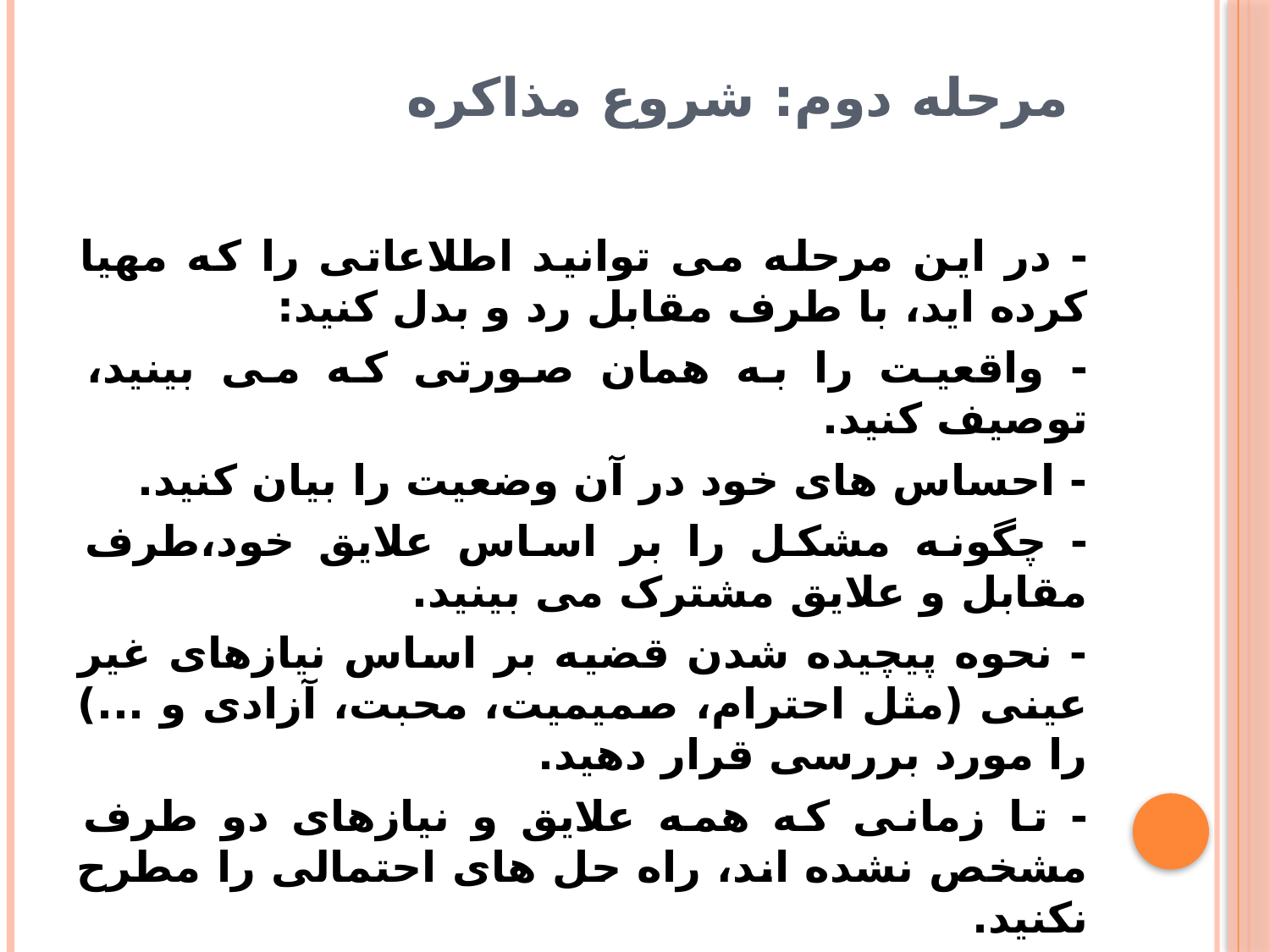

# مرحله دوم: شروع مذاکره
- در این مرحله می توانید اطلاعاتی را که مهیا کرده اید، با طرف مقابل رد و بدل کنید:
- واقعیت را به همان صورتی که می بینید، توصیف کنید.
- احساس های خود در آن وضعیت را بیان کنید.
- چگونه مشکل را بر اساس علایق خود،طرف مقابل و علایق مشترک می بینید.
- نحوه پیچیده شدن قضیه بر اساس نیازهای غیر عینی (مثل احترام، صمیمیت، محبت، آزادی و ...) را مورد بررسی قرار دهید.
- تا زمانی که همه علایق و نیازهای دو طرف مشخص نشده اند، راه حل های احتمالی را مطرح نکنید.